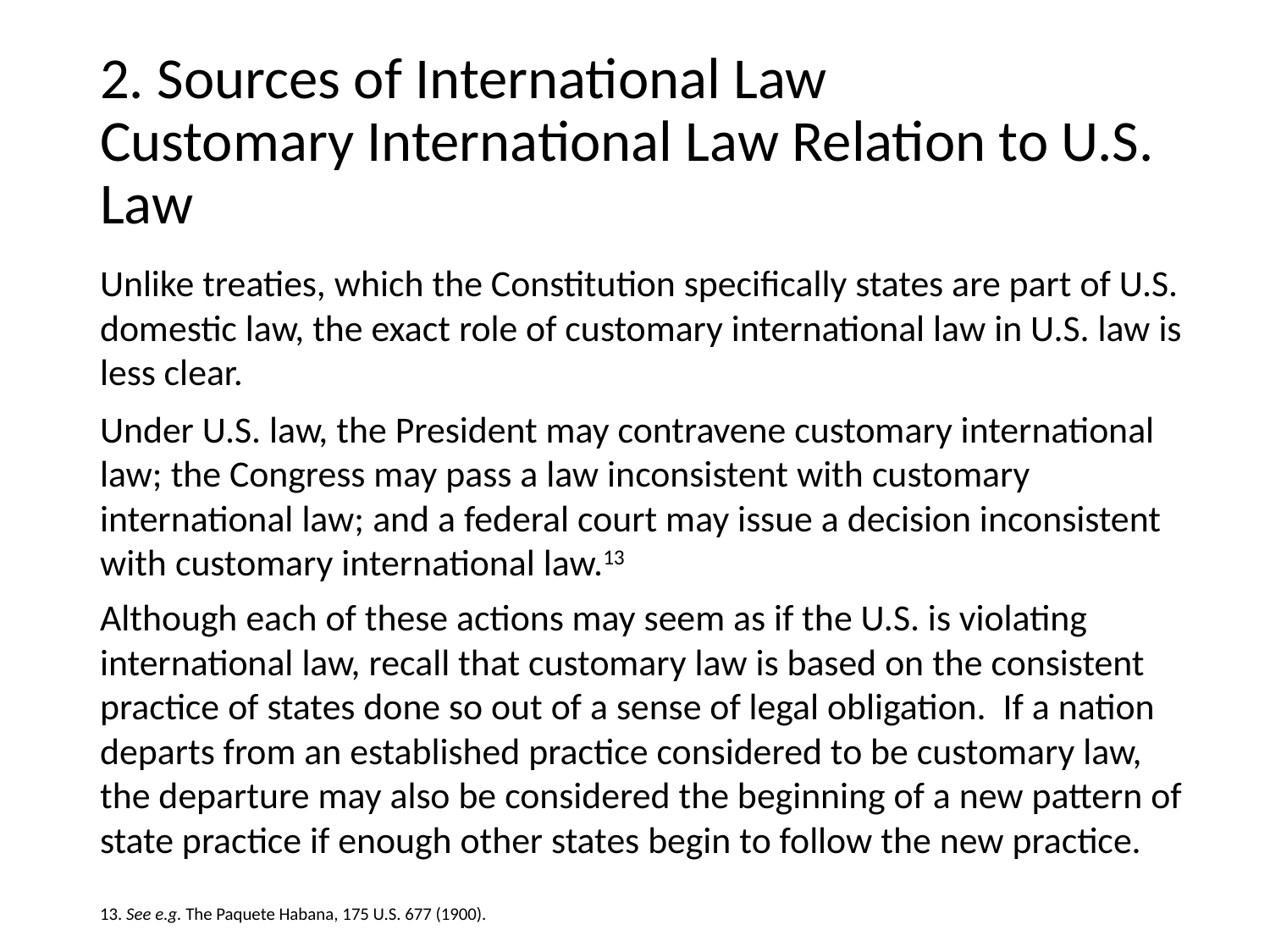

# 2. Sources of International Law Customary International Law Relation to U.S. Law
Unlike treaties, which the Constitution specifically states are part of U.S. domestic law, the exact role of customary international law in U.S. law is less clear.

Under U.S. law, the President may contravene customary international law; the Congress may pass a law inconsistent with customary international law; and a federal court may issue a decision inconsistent with customary international law.13
Although each of these actions may seem as if the U.S. is violating international law, recall that customary law is based on the consistent practice of states done so out of a sense of legal obligation.  If a nation departs from an established practice considered to be customary law, the departure may also be considered the beginning of a new pattern of state practice if enough other states begin to follow the new practice.

13. See e.g. The Paquete Habana, 175 U.S. 677 (1900).